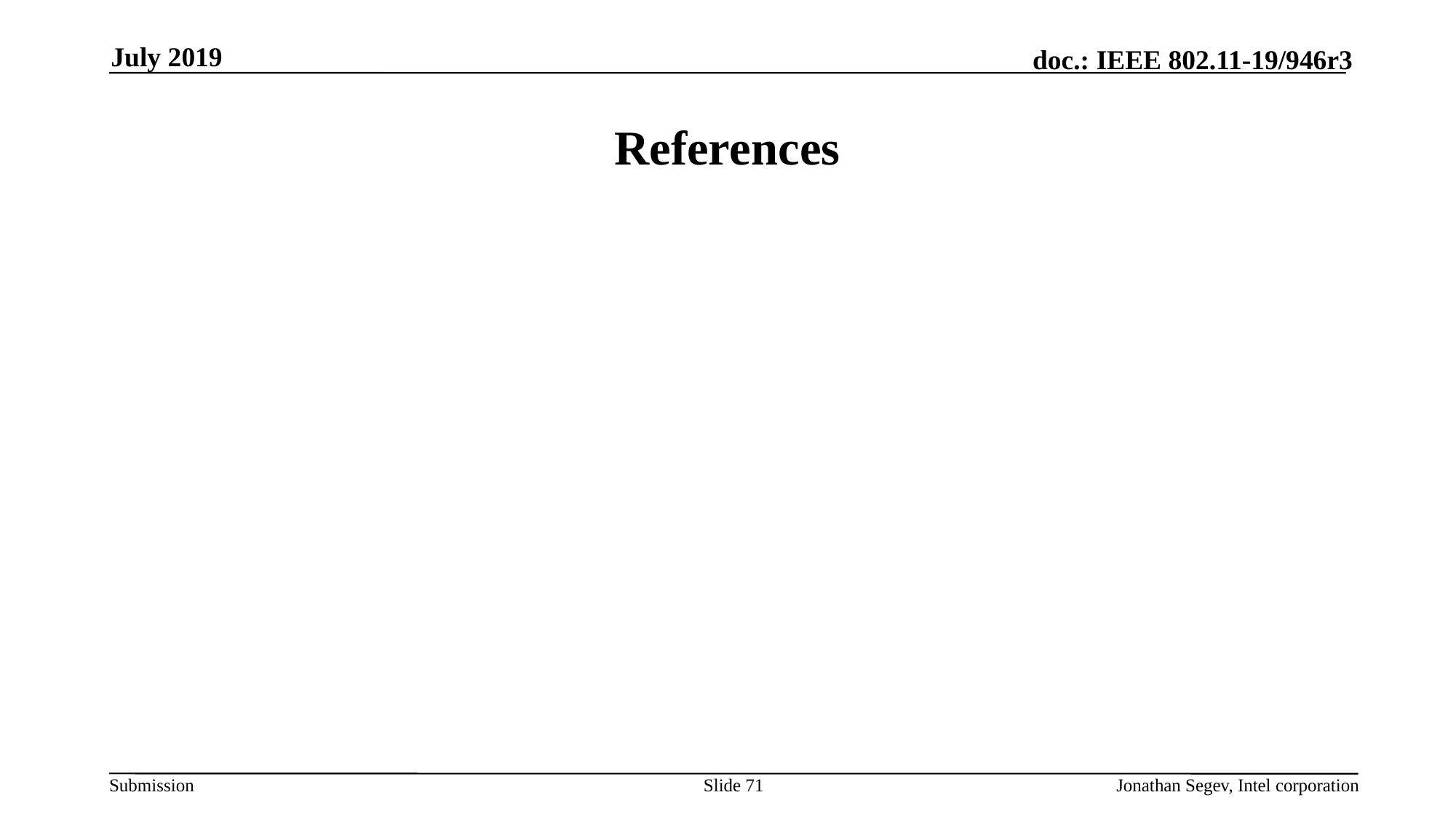

July 2019
# References

Slide 71
Jonathan Segev, Intel corporation